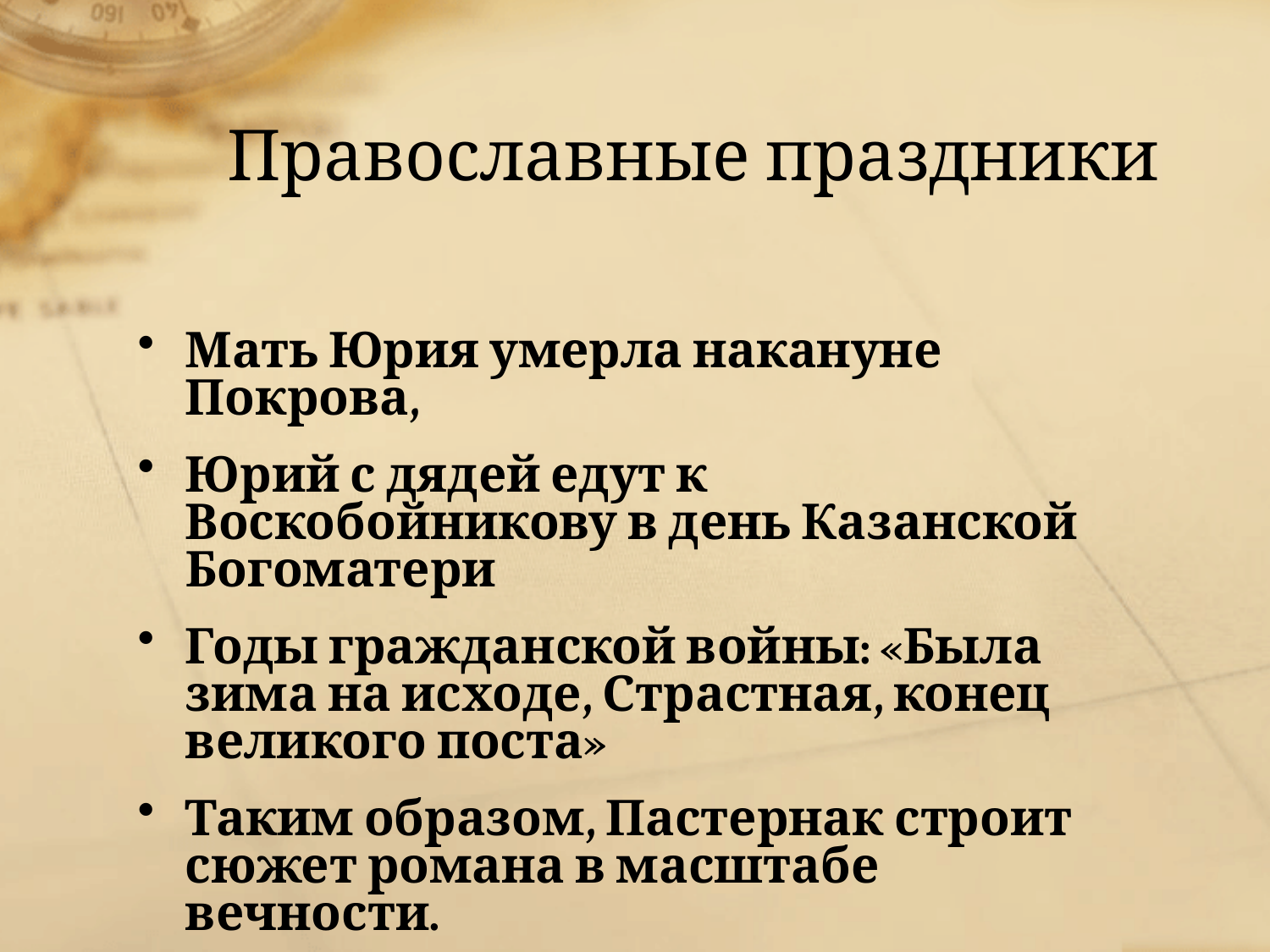

# Православные праздники
Мать Юрия умерла накануне Покрова,
Юрий с дядей едут к Воскобойникову в день Казанской Богоматери
Годы гражданской войны: «Была зима на исходе, Страстная, конец великого поста»
Таким образом, Пастернак строит сюжет романа в масштабе вечности.